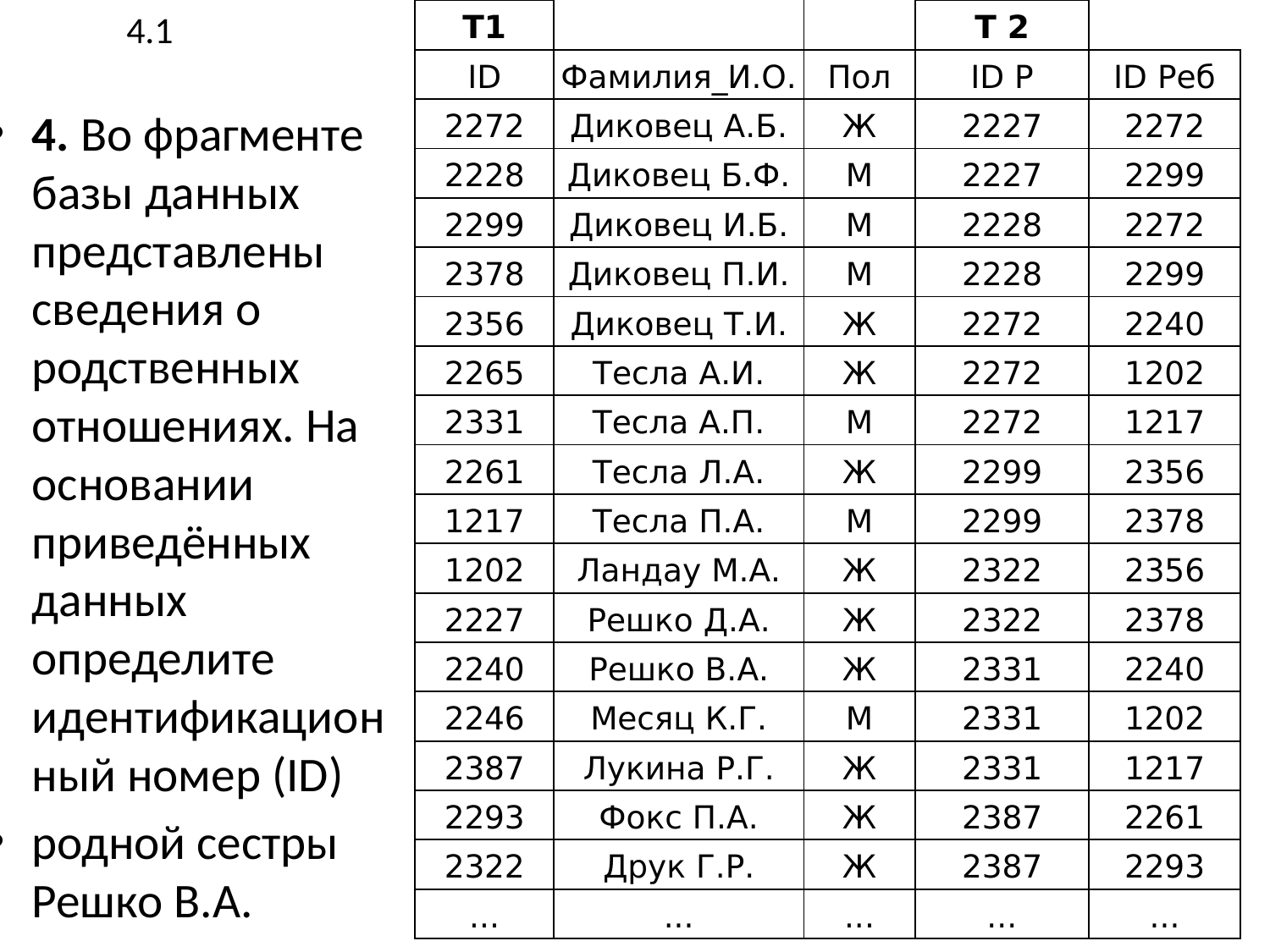

# 4.1
| Т1 |  |  |
| --- | --- | --- |
| ID | Фамилия\_И.О. | Пол |
| 2272 | Диковец А.Б. | Ж |
| 2228 | Диковец Б.Ф. | М |
| 2299 | Диковец И.Б. | М |
| 2378 | Диковец П.И. | М |
| 2356 | Диковец Т.И. | Ж |
| 2265 | Тесла А.И. | Ж |
| 2331 | Тесла А.П. | М |
| 2261 | Тесла Л.А. | Ж |
| 1217 | Тесла П.А. | М |
| 1202 | Ландау М.А. | Ж |
| 2227 | Решко Д.А. | Ж |
| 2240 | Решко В.А. | Ж |
| 2246 | Месяц К.Г. | М |
| 2387 | Лукина Р.Г. | Ж |
| 2293 | Фокс П.А. | Ж |
| 2322 | Друк Г.Р. | Ж |
| ... | ... | ... |
| Т 2 |  |
| --- | --- |
| ID Р | ID Реб |
| 2227 | 2272 |
| 2227 | 2299 |
| 2228 | 2272 |
| 2228 | 2299 |
| 2272 | 2240 |
| 2272 | 1202 |
| 2272 | 1217 |
| 2299 | 2356 |
| 2299 | 2378 |
| 2322 | 2356 |
| 2322 | 2378 |
| 2331 | 2240 |
| 2331 | 1202 |
| 2331 | 1217 |
| 2387 | 2261 |
| 2387 | 2293 |
| ... | ... |
4. Во фрагменте базы данных представлены сведения о родственных отношениях. На основании приведённых данных определите идентификационный номер (ID)
родной сестры Решко В.А.